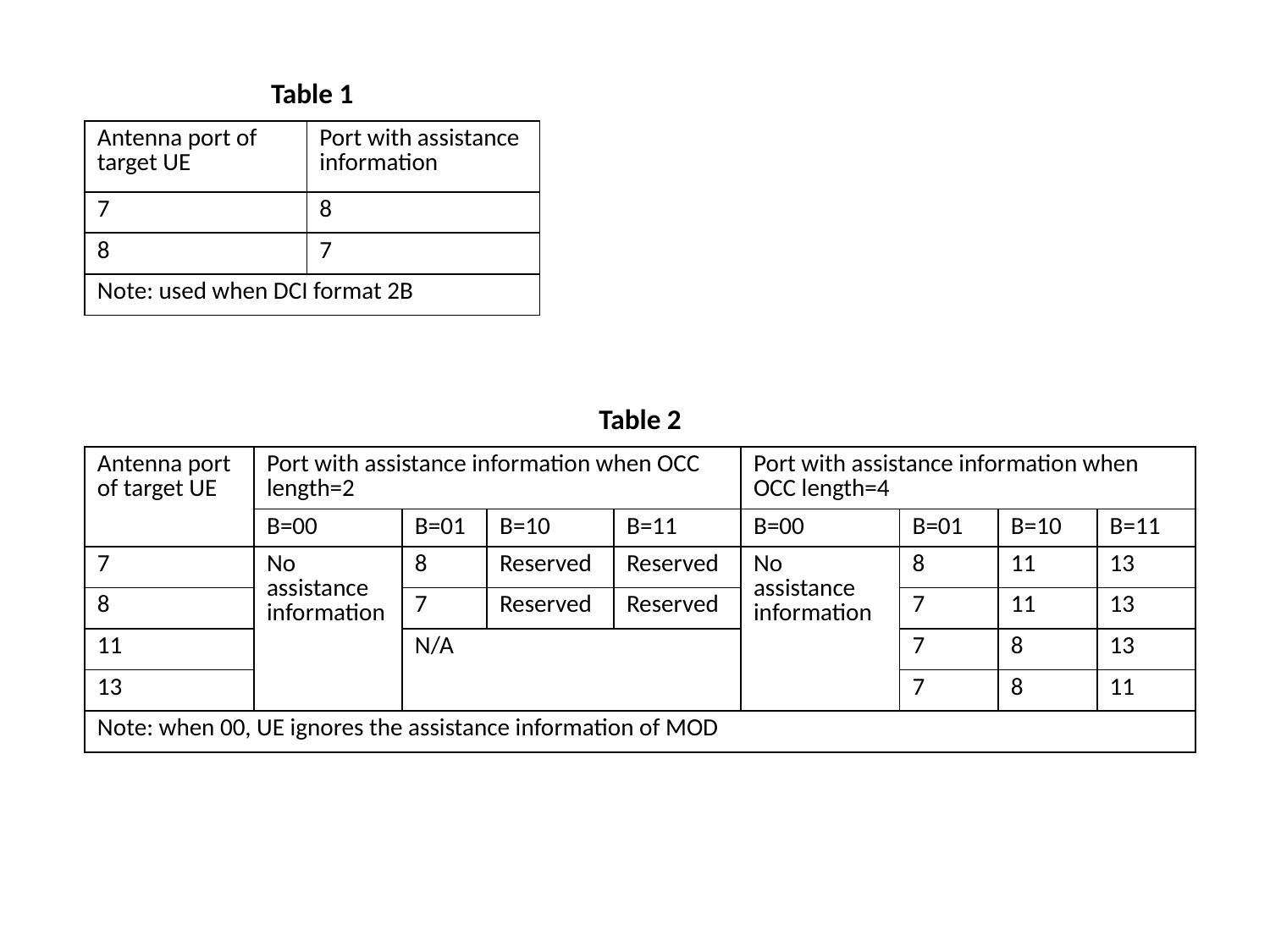

| Table 1 |  |
| --- | --- |
| Antenna port of target UE | Port with assistance information |
| 7 | 8 |
| 8 | 7 |
| Note: used when DCI format 2B |  |
| Table 2 |  |  |  |  |  |  |  |  |
| --- | --- | --- | --- | --- | --- | --- | --- | --- |
| Antenna port of target UE | Port with assistance information when OCC length=2 |  |  |  | Port with assistance information when OCC length=4 |  |  |  |
|  | B=00 | B=01 | B=10 | B=11 | B=00 | B=01 | B=10 | B=11 |
| 7 | No assistance information | 8 | Reserved | Reserved | No assistance information | 8 | 11 | 13 |
| 8 |  | 7 | Reserved | Reserved |  | 7 | 11 | 13 |
| 11 |  | N/A |  |  |  | 7 | 8 | 13 |
| 13 |  |  |  |  |  | 7 | 8 | 11 |
| Note: when 00, UE ignores the assistance information of MOD |  |  |  |  |  |  |  |  |